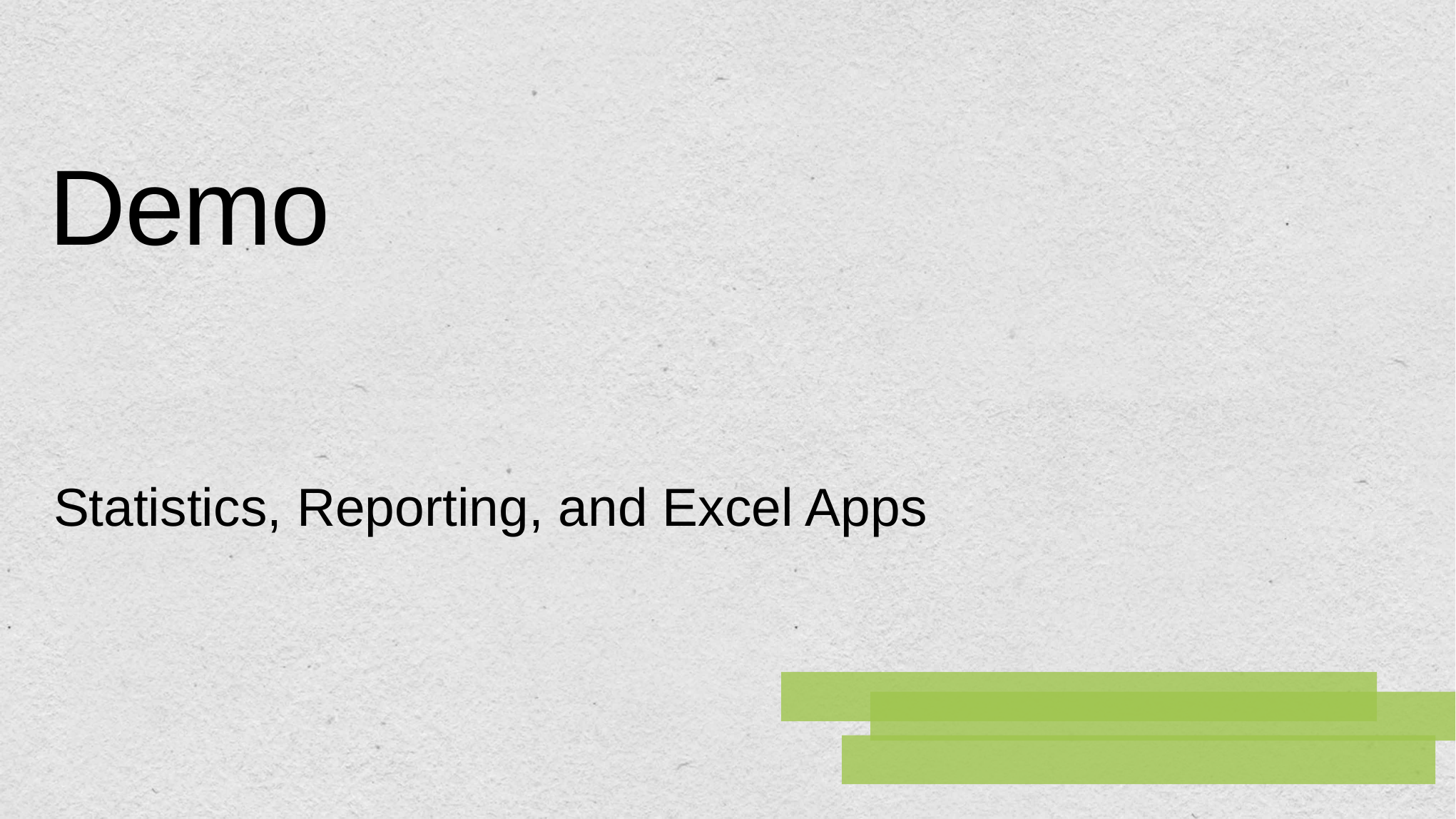

# Demo
Statistics, Reporting, and Excel Apps